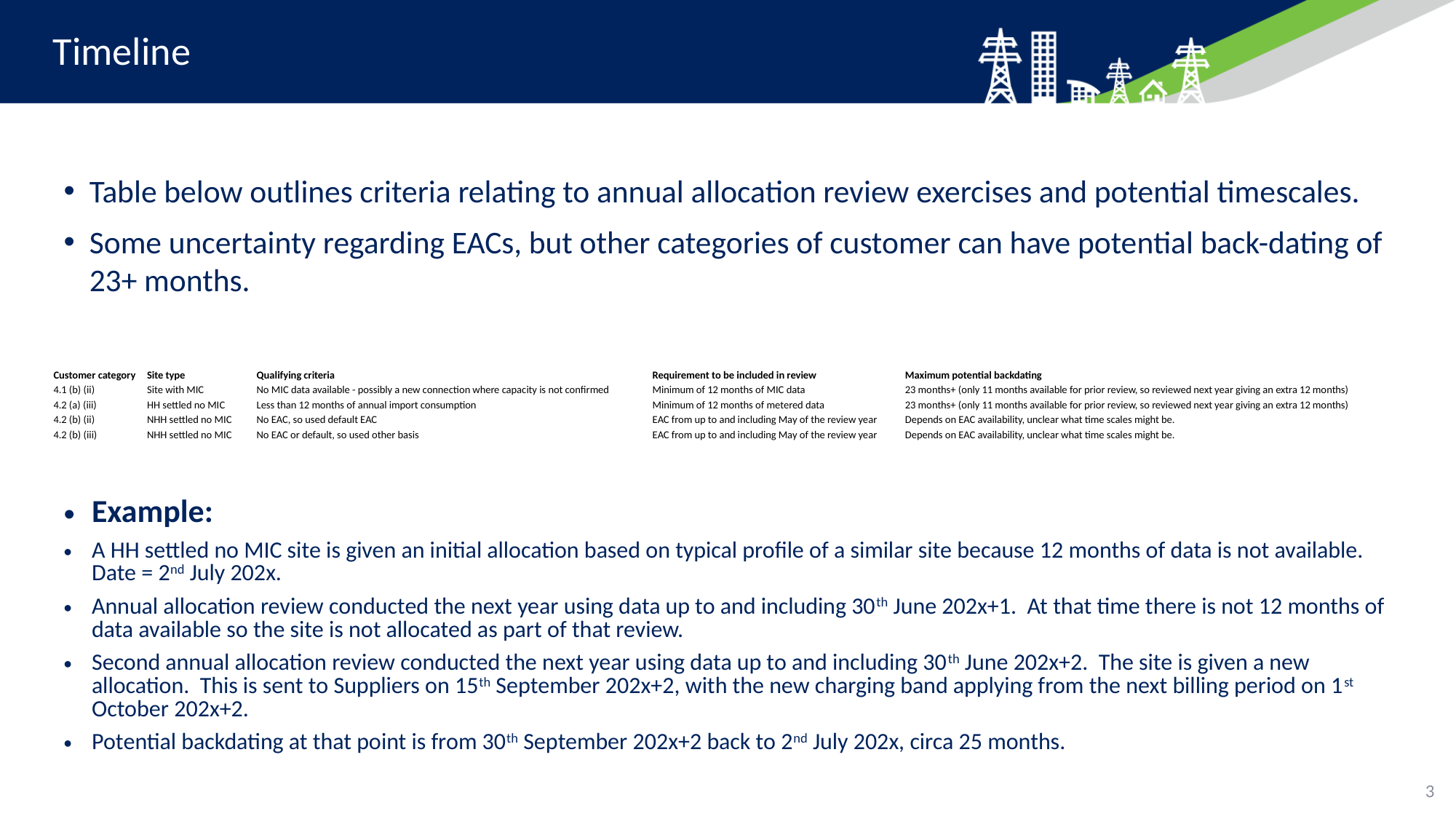

# Timeline
Table below outlines criteria relating to annual allocation review exercises and potential timescales.
Some uncertainty regarding EACs, but other categories of customer can have potential back-dating of 23+ months.
| Customer category | Site type | Qualifying criteria | Requirement to be included in review | Maximum potential backdating |
| --- | --- | --- | --- | --- |
| 4.1 (b) (ii) | Site with MIC | No MIC data available - possibly a new connection where capacity is not confirmed | Minimum of 12 months of MIC data | 23 months+ (only 11 months available for prior review, so reviewed next year giving an extra 12 months) |
| 4.2 (a) (iii) | HH settled no MIC | Less than 12 months of annual import consumption | Minimum of 12 months of metered data | 23 months+ (only 11 months available for prior review, so reviewed next year giving an extra 12 months) |
| 4.2 (b) (ii) | NHH settled no MIC | No EAC, so used default EAC | EAC from up to and including May of the review year | Depends on EAC availability, unclear what time scales might be. |
| 4.2 (b) (iii) | NHH settled no MIC | No EAC or default, so used other basis | EAC from up to and including May of the review year | Depends on EAC availability, unclear what time scales might be. |
Example:
A HH settled no MIC site is given an initial allocation based on typical profile of a similar site because 12 months of data is not available.  Date = 2nd July 202x.
Annual allocation review conducted the next year using data up to and including 30th June 202x+1.  At that time there is not 12 months of data available so the site is not allocated as part of that review.
Second annual allocation review conducted the next year using data up to and including 30th June 202x+2.  The site is given a new allocation.  This is sent to Suppliers on 15th September 202x+2, with the new charging band applying from the next billing period on 1st October 202x+2.
Potential backdating at that point is from 30th September 202x+2 back to 2nd July 202x, circa 25 months.

3